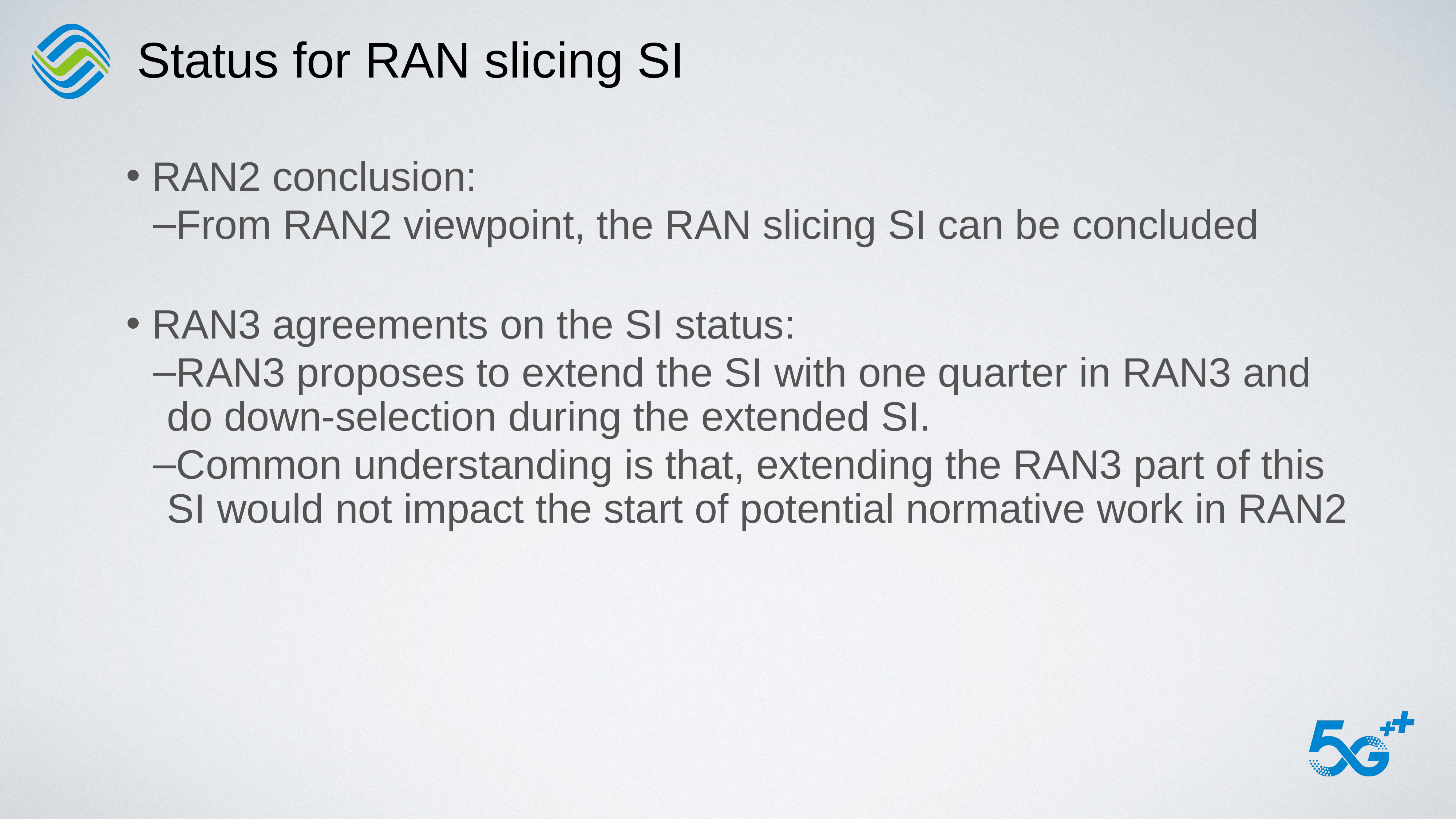

Status for RAN slicing SI
 RAN2 conclusion:
From RAN2 viewpoint, the RAN slicing SI can be concluded

 RAN3 agreements on the SI status:
RAN3 proposes to extend the SI with one quarter in RAN3 and do down-selection during the extended SI.
Common understanding is that, extending the RAN3 part of this SI would not impact the start of potential normative work in RAN2